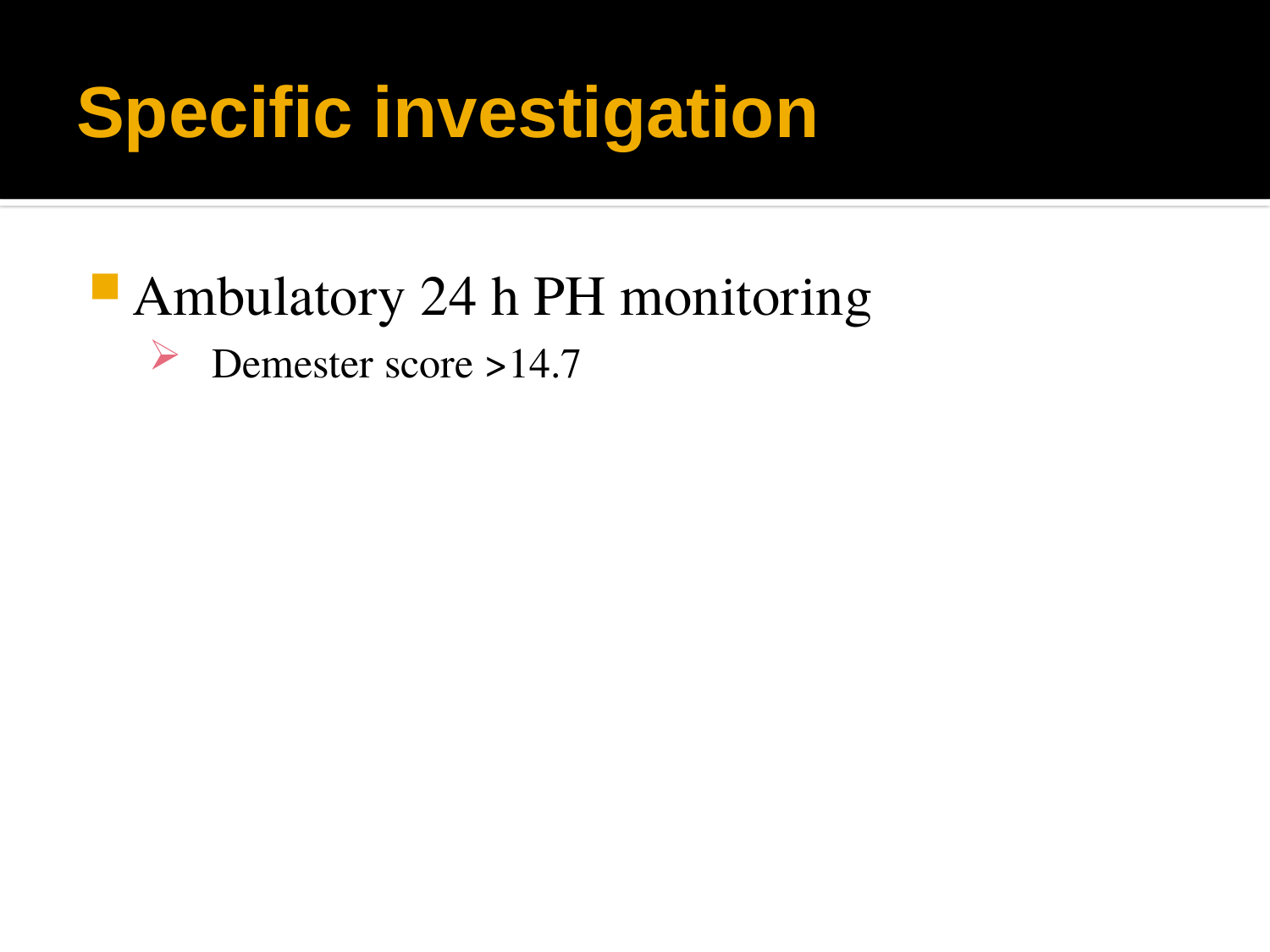

# Specific investigation
Ambulatory 24 h PH monitoring
Demester score >14.7